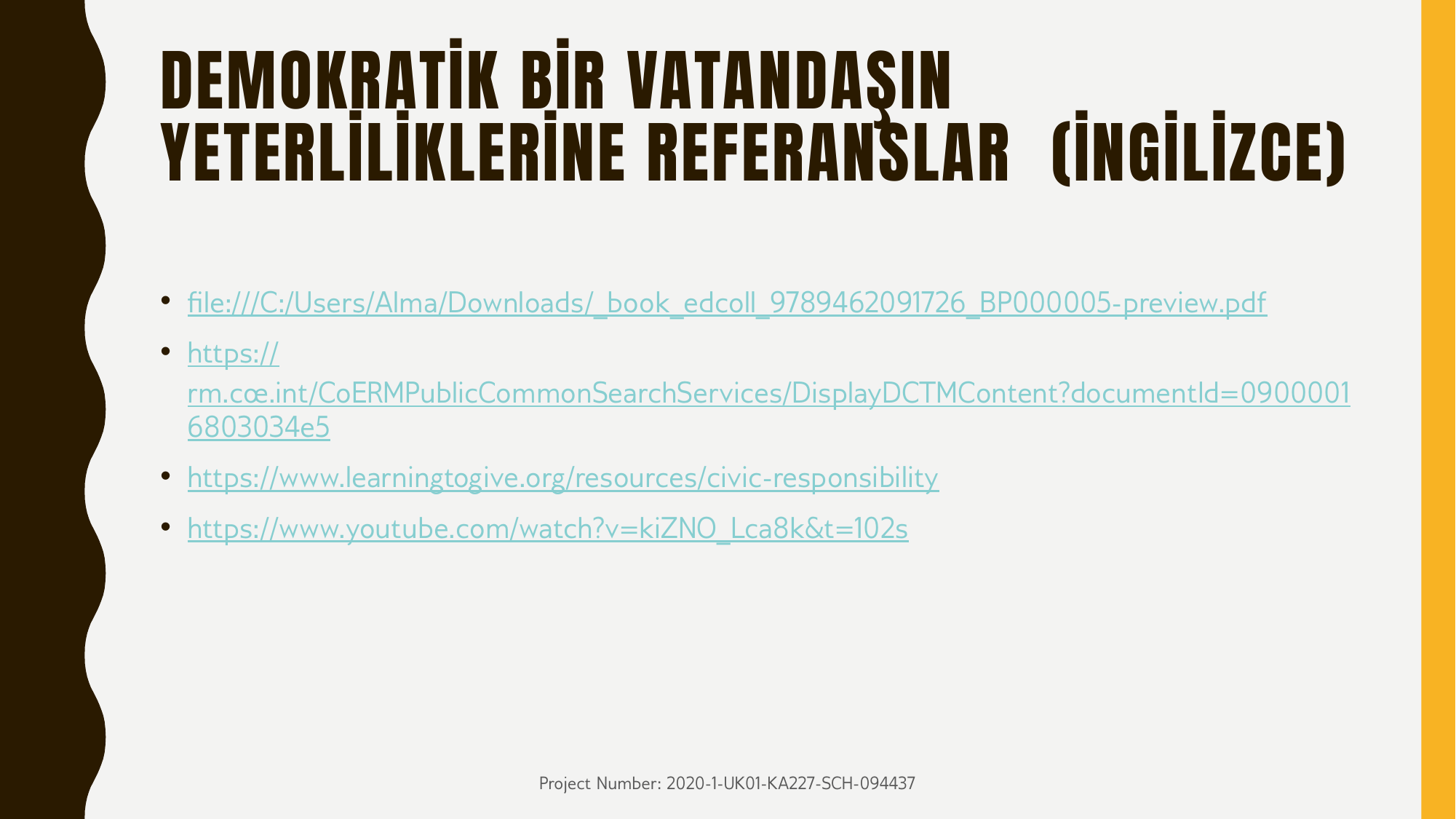

# DEMOKRATİK BİR VATANDAŞIN YETERLİLİKLERİNE REFERANSLAR  (İNGİLİZCE)
file:///C:/Users/Alma/Downloads/_book_edcoll_9789462091726_BP000005-preview.pdf
https://rm.coe.int/CoERMPublicCommonSearchServices/DisplayDCTMContent?documentId=09000016803034e5
https://www.learningtogive.org/resources/civic-responsibility
https://www.youtube.com/watch?v=kiZNO_Lca8k&t=102s

Project Number: 2020-1-UK01-KA227-SCH-094437